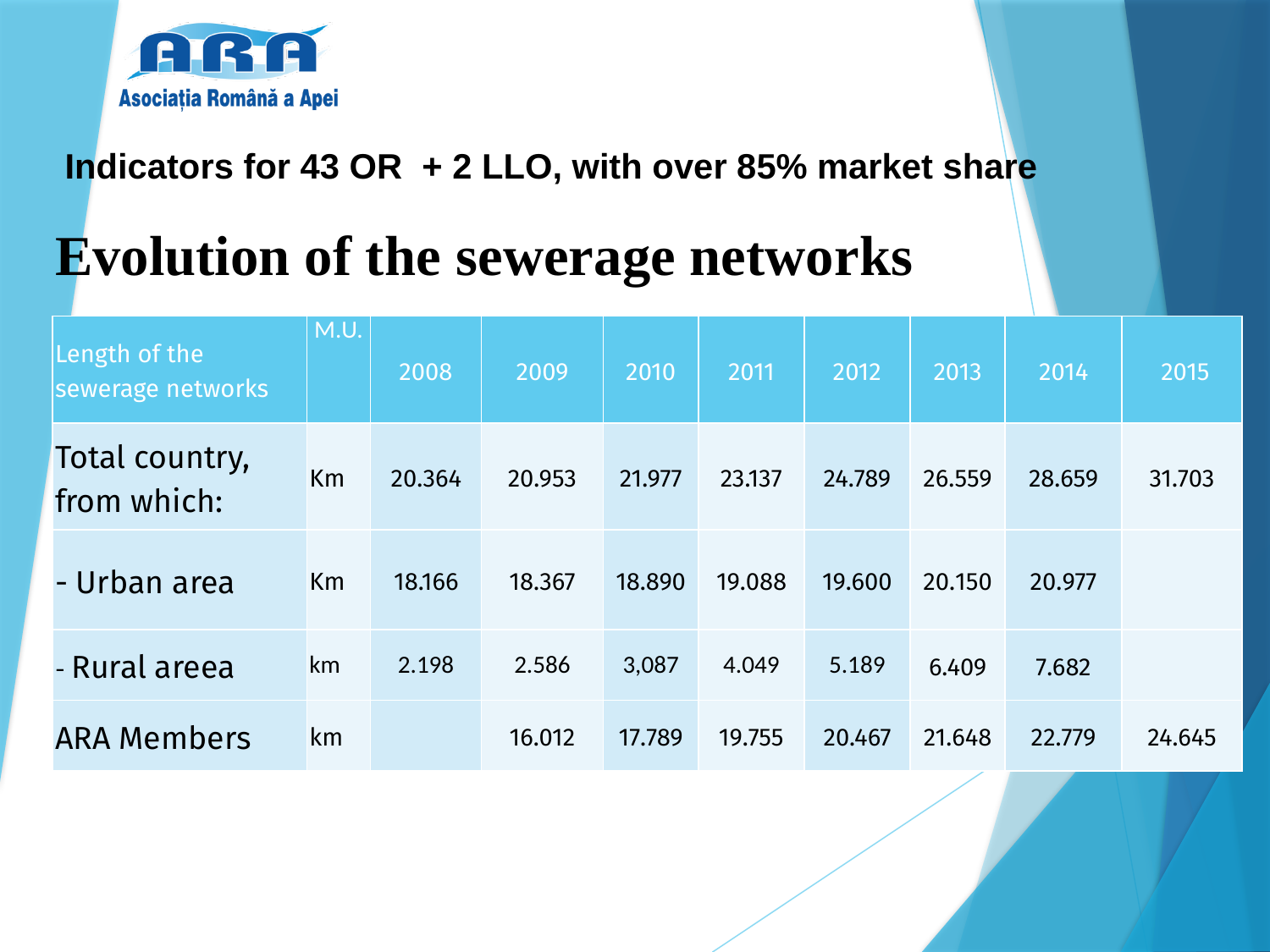

Indicators for 43 OR  + 2 LLO, with over 85% market share
Evolution of the sewerage networks

| Length of the sewerage networks | M.U. | 2008 | 2009 | 2010 | 2011 | 2012 | 2013 | 2014 | 2015 |
| --- | --- | --- | --- | --- | --- | --- | --- | --- | --- |
| Total country, from which: | Km | 20.364 | 20.953 | 21.977 | 23.137 | 24.789 | 26.559 | 28.659 | 31.703 |
| - Urban area | Km | 18.166 | 18.367 | 18.890 | 19.088 | 19.600 | 20.150 | 20.977 |  |
| - Rural areea | km | 2.198 | 2.586 | 3,087 | 4.049 | 5.189 | 6.409 | 7.682 |  |
| ARA Members | km |  | 16.012 | 17.789 | 19.755 | 20.467 | 21.648 | 22.779 | 24.645 |